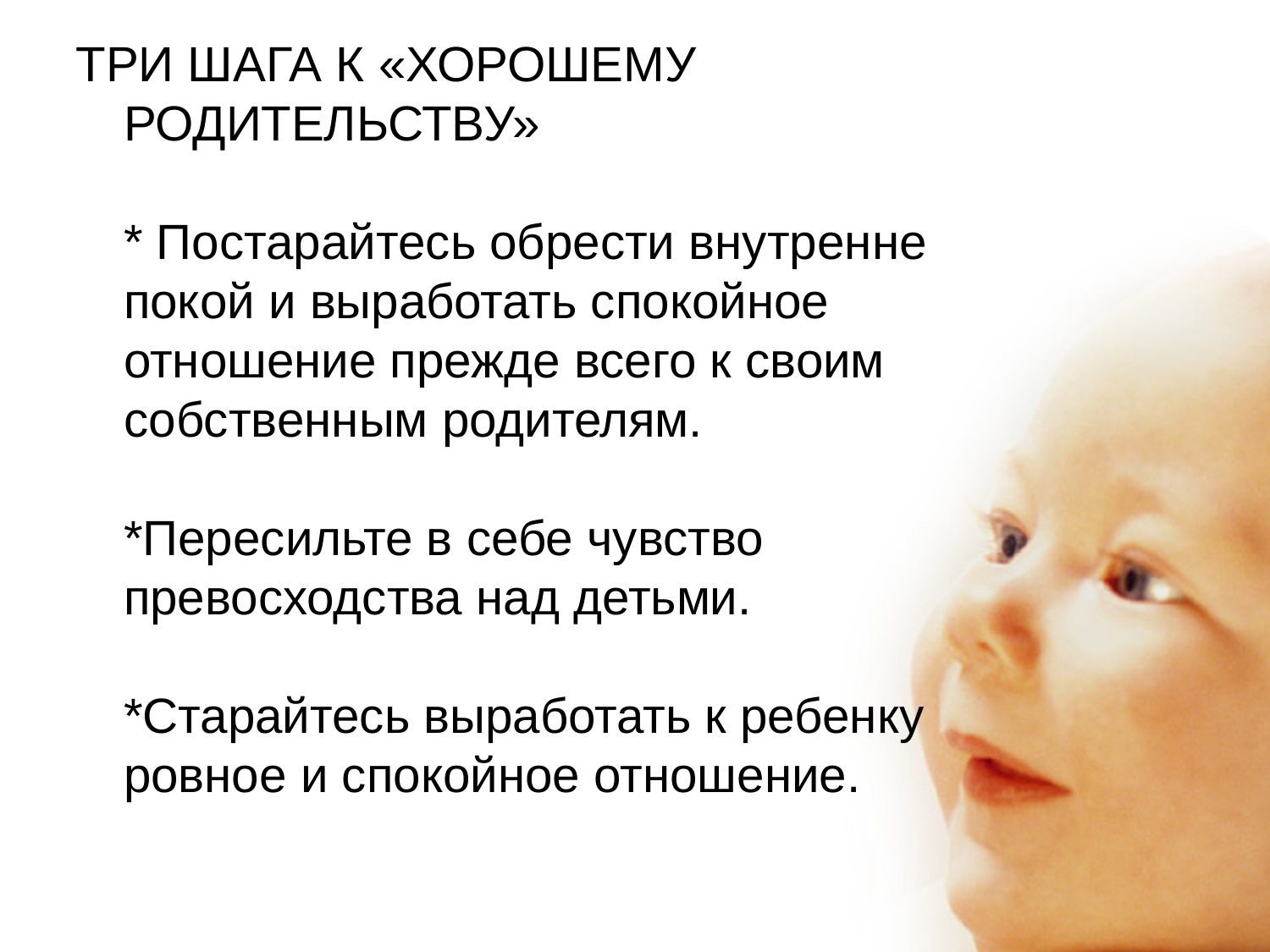

ТРИ ШАГА К «ХОРОШЕМУ РОДИТЕЛЬСТВУ»
* Постарайтесь обрести внутренне покой и выработать спокойное отношение прежде всего к своим собственным родителям.
*Пересильте в себе чувство превосходства над детьми.
*Старайтесь выработать к ребенку ровное и спокойное отношение.